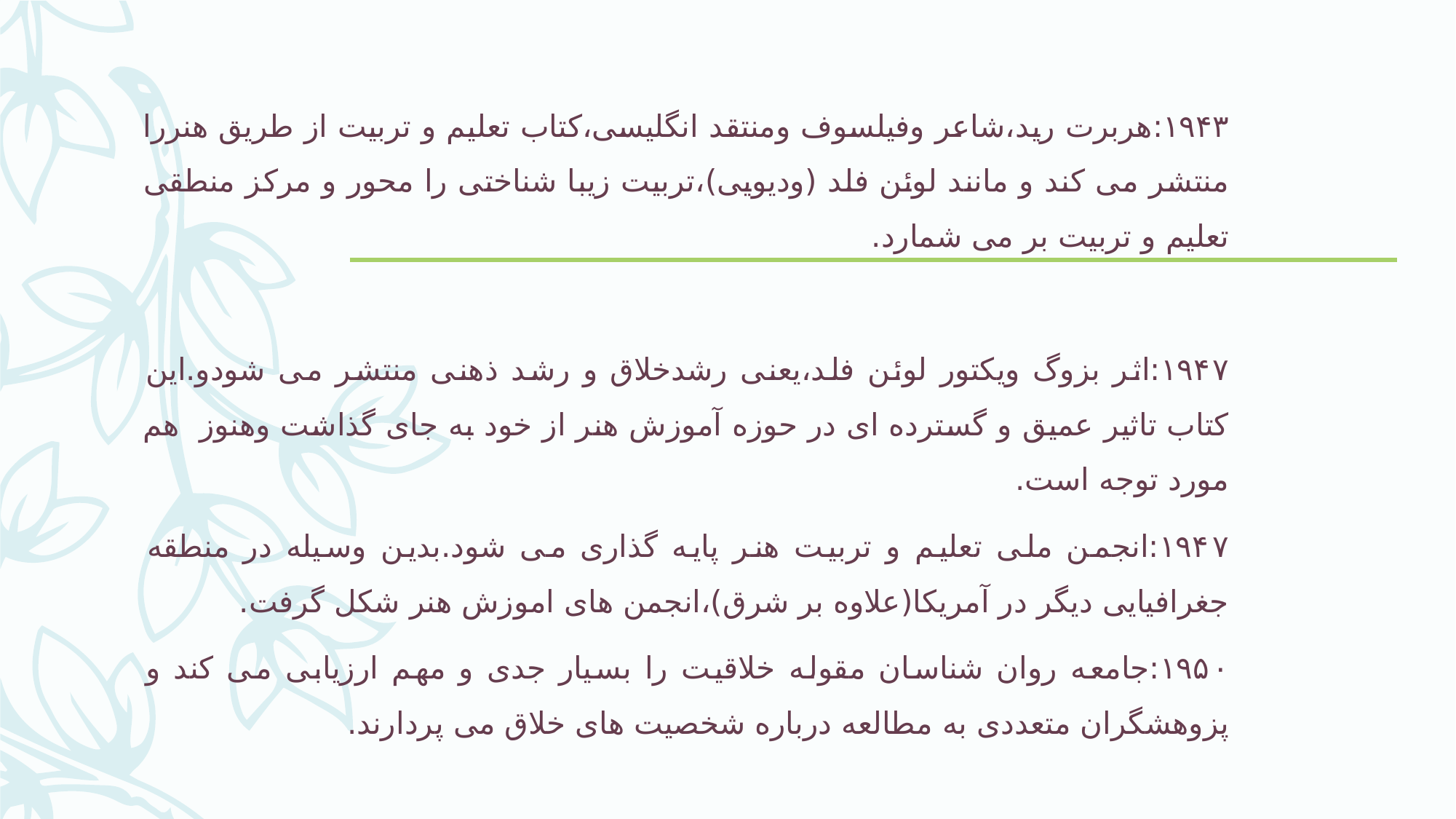

۱۹۴۳:هربرت رید،شاعر وفیلسوف ومنتقد انگلیسی،کتاب تعلیم و تربیت از طریق هنررا منتشر می کند و مانند لوئن فلد (ودیویی)،تربیت زیبا شناختی را محور و مرکز منطقی تعلیم و تربیت بر می شمارد.

۱۹۴۷:اثر بزوگ ویکتور لوئن فلد،یعنی رشدخلاق و رشد ذهنی منتشر می شودو.این کتاب تاثیر عمیق و گسترده ای در حوزه آموزش هنر از خود به جای گذاشت وهنوز  هم مورد توجه است.
۱۹۴۷:انجمن ملی تعلیم و تربیت هنر پایه گذاری می شود.بدین وسیله در منطقه جغرافیایی دیگر در آمریکا(علاوه بر شرق)،انجمن های اموزش هنر شکل گرفت.
۱۹۵۰:جامعه روان شناسان مقوله خلاقیت را بسیار جدی و مهم ارزیابی می کند و پزوهشگران متعددی به مطالعه درباره شخصیت های خلاق می پردارند.